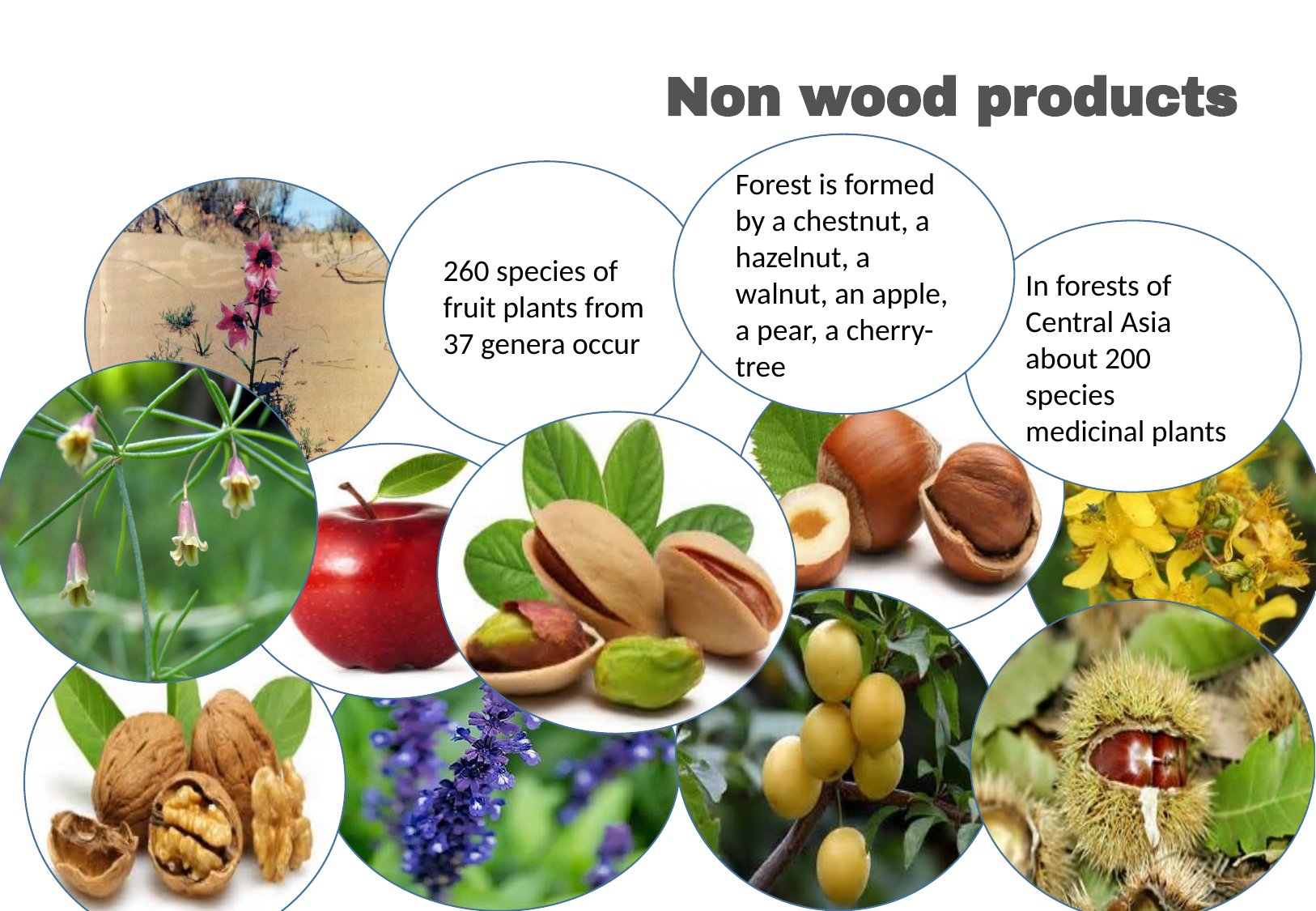

8
Non wood products
Forest is formed by a chestnut, a hazelnut, a walnut, an apple, a pear, a cherry-tree
260 species of fruit plants from 37 genera occur

In forests of Central Asia about 200 species medicinal plants